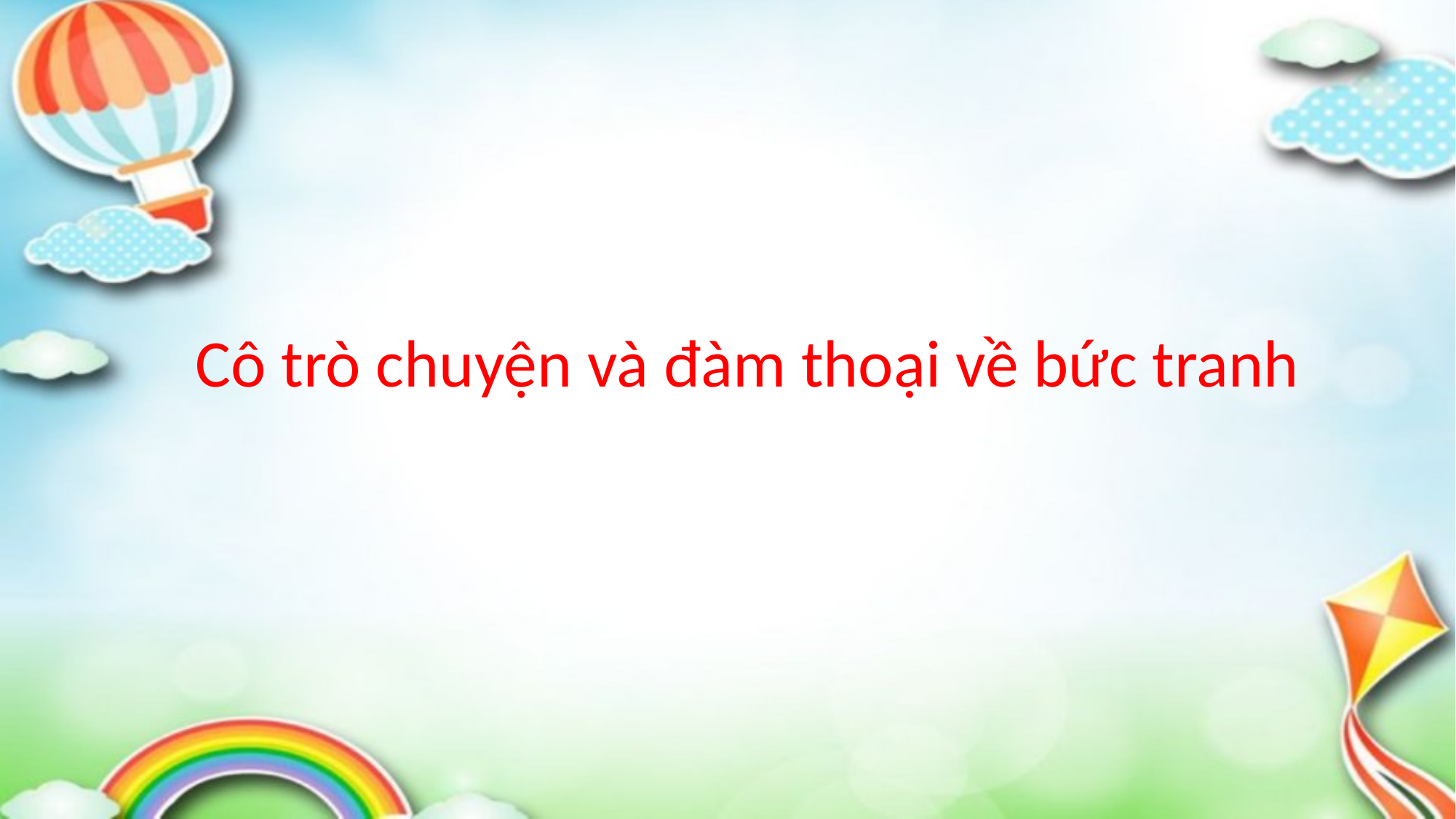

# Cô trò chuyện và đàm thoại về bức tranh